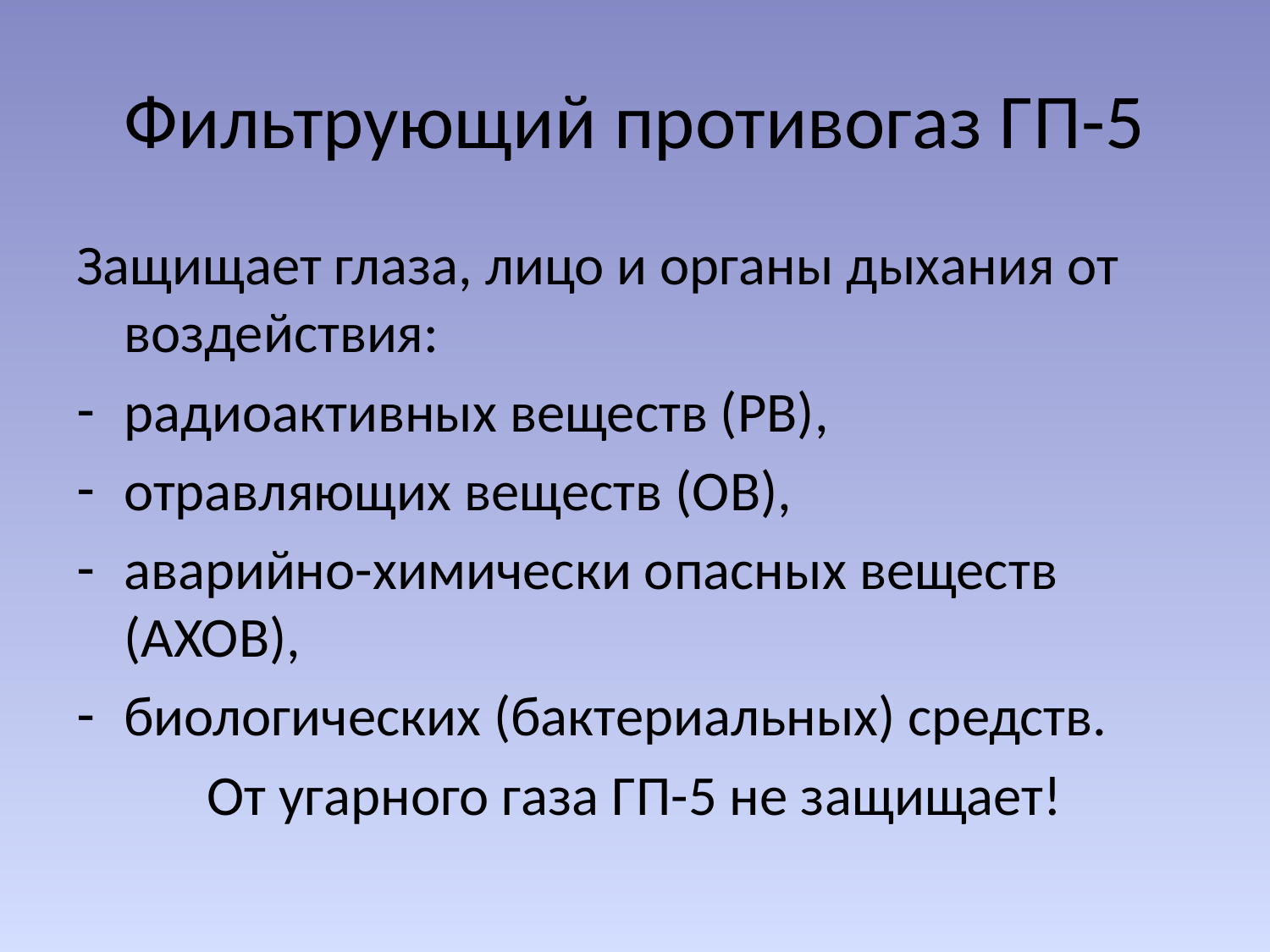

# Фильтрующий противогаз ГП-5
Защищает глаза, лицо и органы дыхания от воздействия:
радиоактивных веществ (РВ),
отравляющих веществ (ОВ),
аварийно-химически опасных веществ (АХОВ),
биологических (бактериальных) средств.
От угарного газа ГП-5 не защищает!